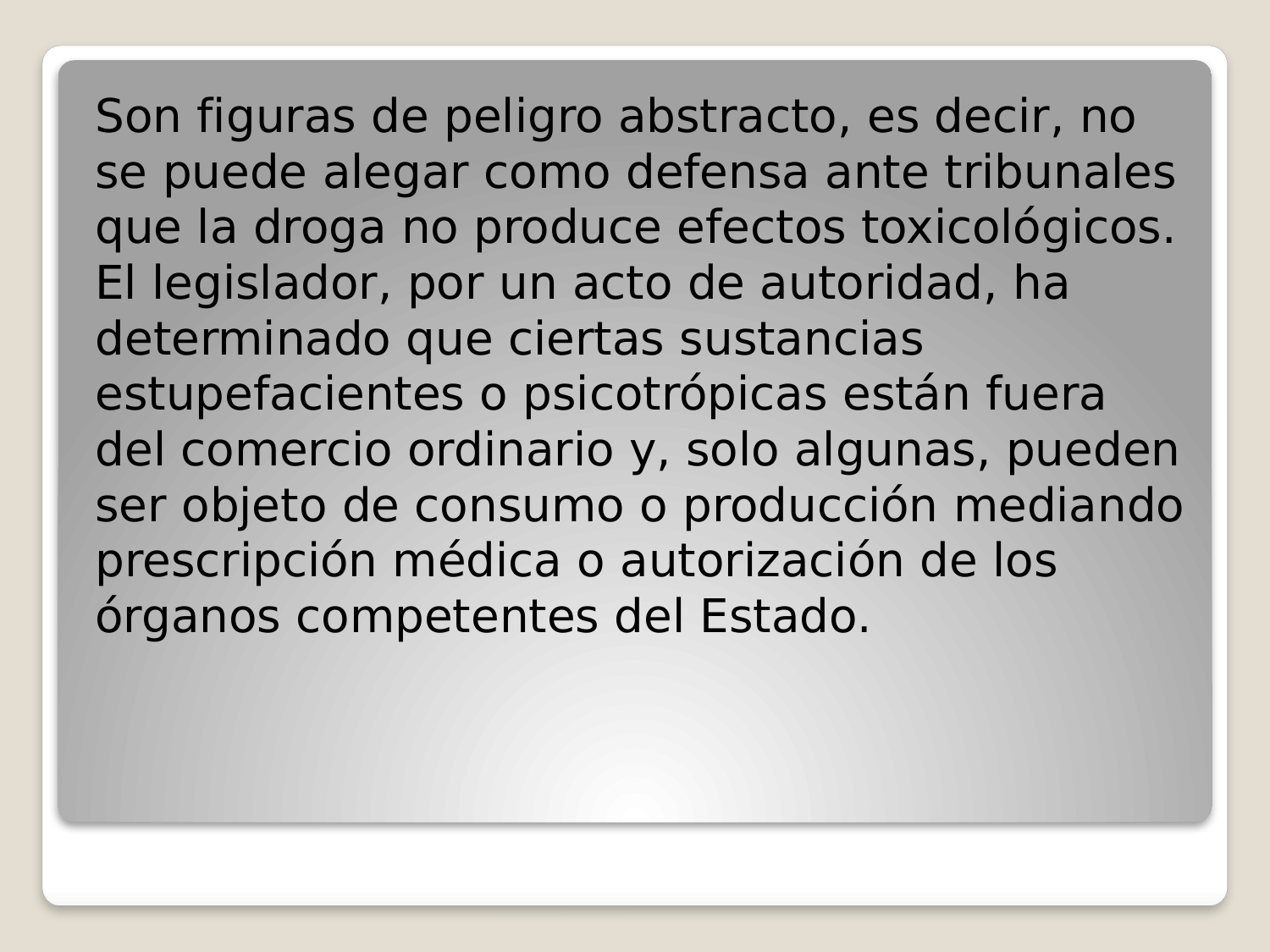

Son figuras de peligro abstracto, es decir, no se puede alegar como defensa ante tribunales que la droga no produce efectos toxicológicos.  El legislador, por un acto de autoridad, ha determinado que ciertas sustancias estupefacientes o psicotrópicas están fuera del comercio ordinario y, solo algunas, pueden ser objeto de consumo o producción mediando prescripción médica o autorización de los órganos competentes del Estado.

#